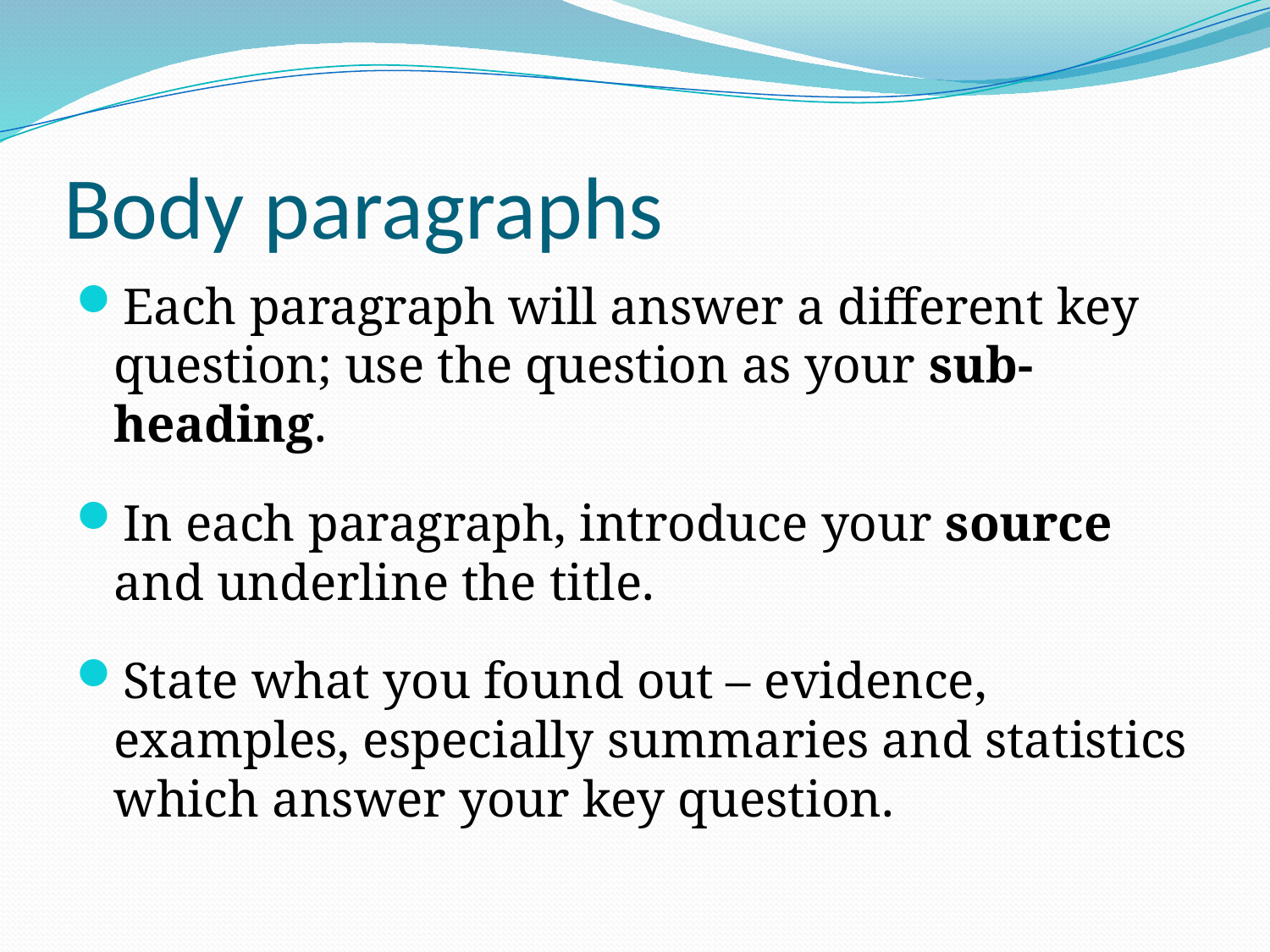

# Body paragraphs
Each paragraph will answer a different key question; use the question as your sub-heading.

In each paragraph, introduce your source and underline the title.

State what you found out – evidence, examples, especially summaries and statistics which answer your key question.